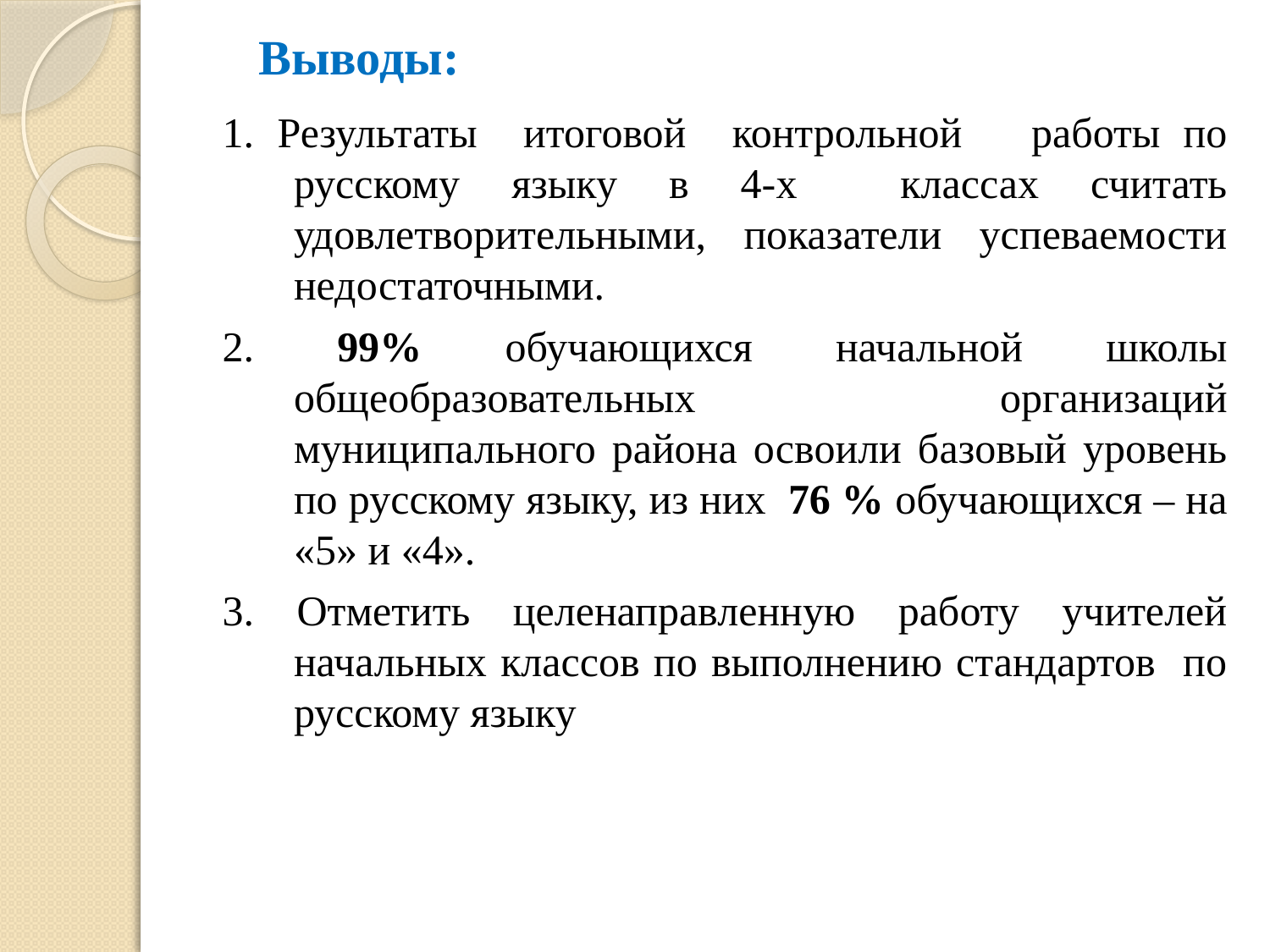

# Выводы:
1. Результаты  итоговой  контрольной   работы по русскому языку в 4-х  классах считать удовлетворительными, показатели успеваемости недостаточными.
2. 99% обучающихся начальной школы общеобразовательных организаций муниципального района освоили базовый уровень по русскому языку, из них  76 % обучающихся – на «5» и «4».
3. Отметить целенаправленную работу учителей начальных классов по выполнению стандартов  по русскому языку